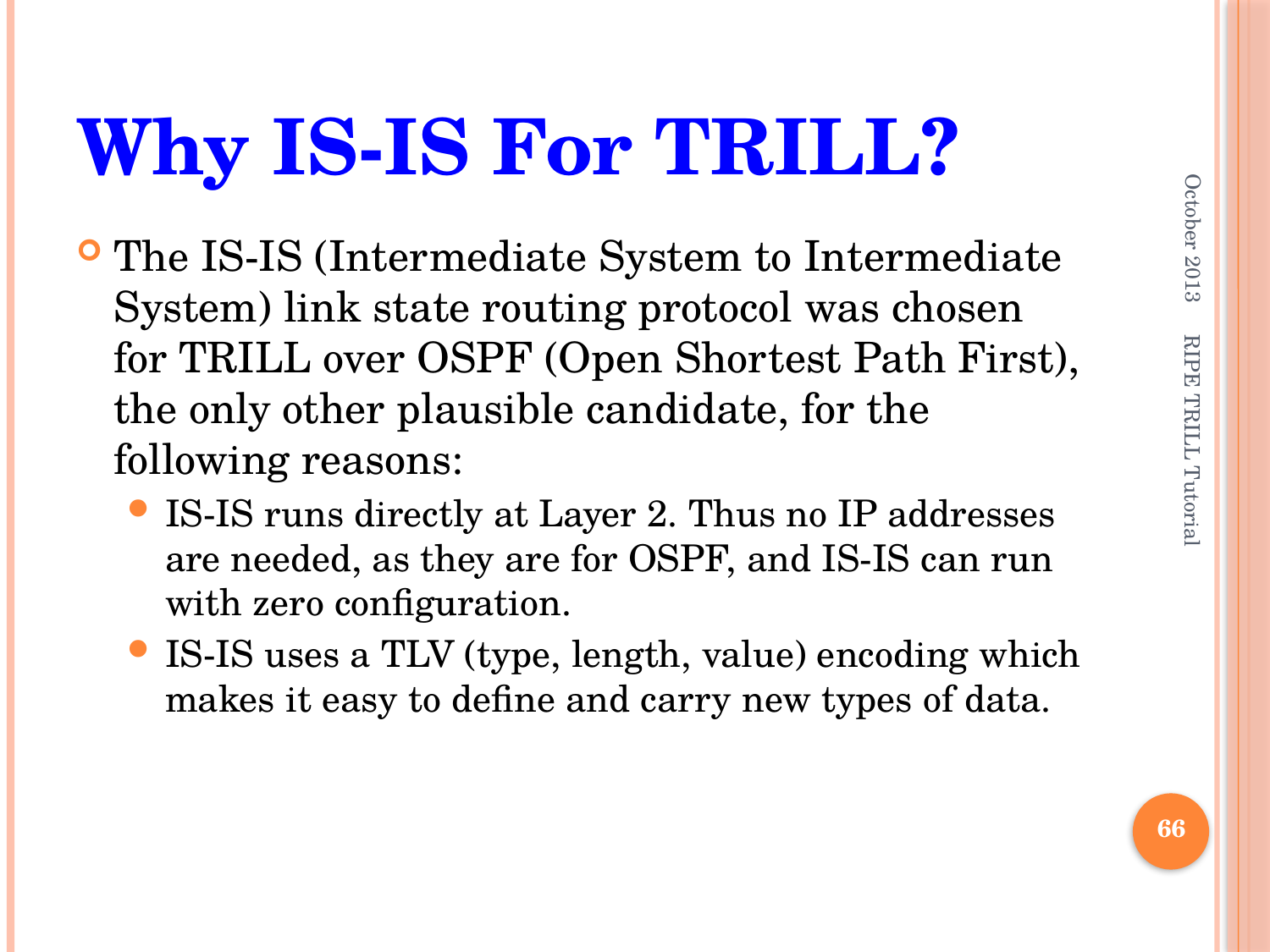

# Why IS-IS For TRILL?
October 2013
The IS-IS (Intermediate System to Intermediate System) link state routing protocol was chosen for TRILL over OSPF (Open Shortest Path First), the only other plausible candidate, for the following reasons:
IS-IS runs directly at Layer 2. Thus no IP addresses are needed, as they are for OSPF, and IS-IS can run with zero configuration.
IS-IS uses a TLV (type, length, value) encoding which makes it easy to define and carry new types of data.
RIPE TRILL Tutorial
66